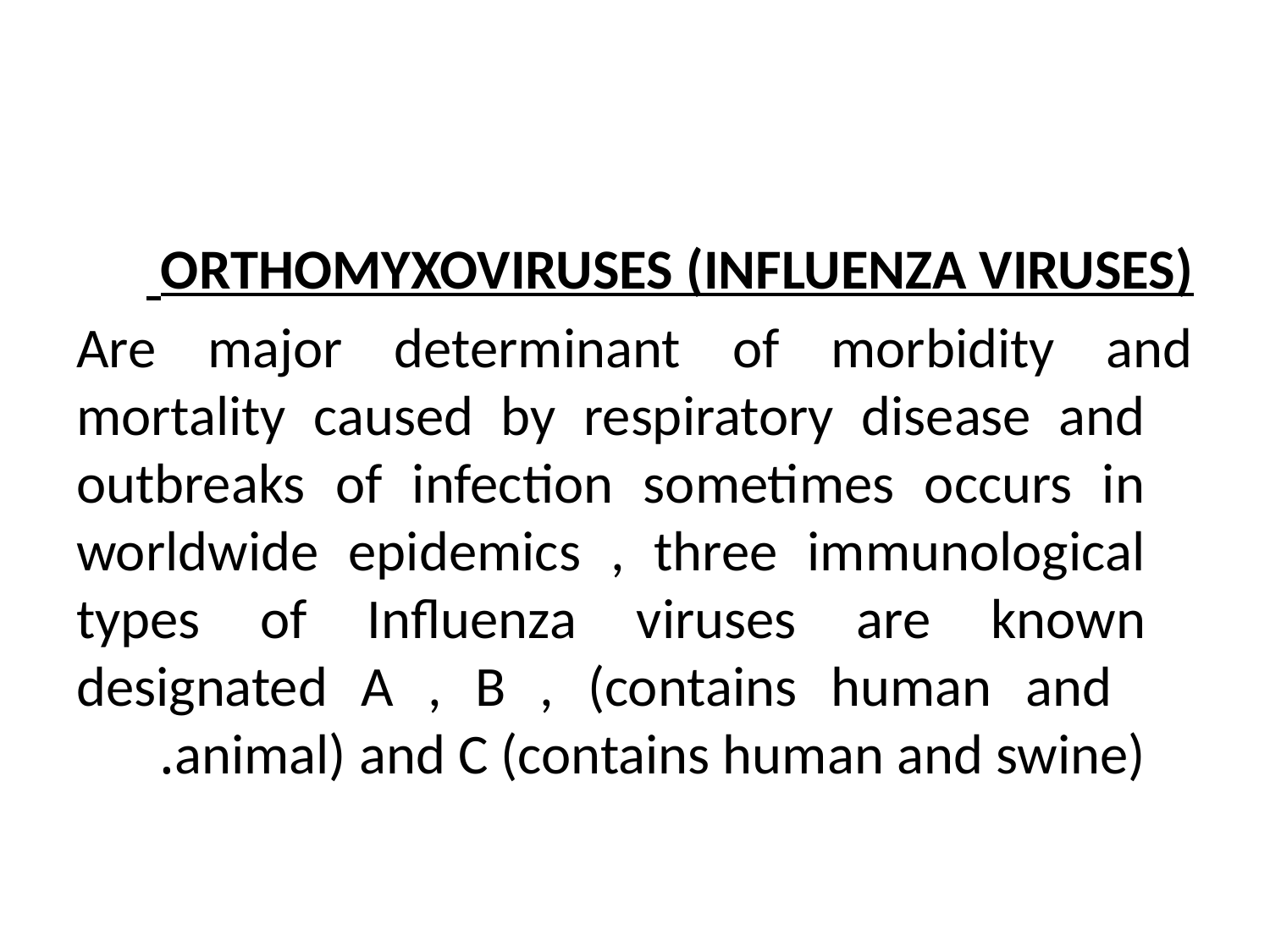

ORTHOMYXOVIRUSES (INFLUENZA VIRUSES)
Are major determinant of morbidity and mortality caused by respiratory disease and outbreaks of infection sometimes occurs in worldwide epidemics , three immunological types of Influenza viruses are known designated A , B , (contains human and  animal) and C (contains human and swine).